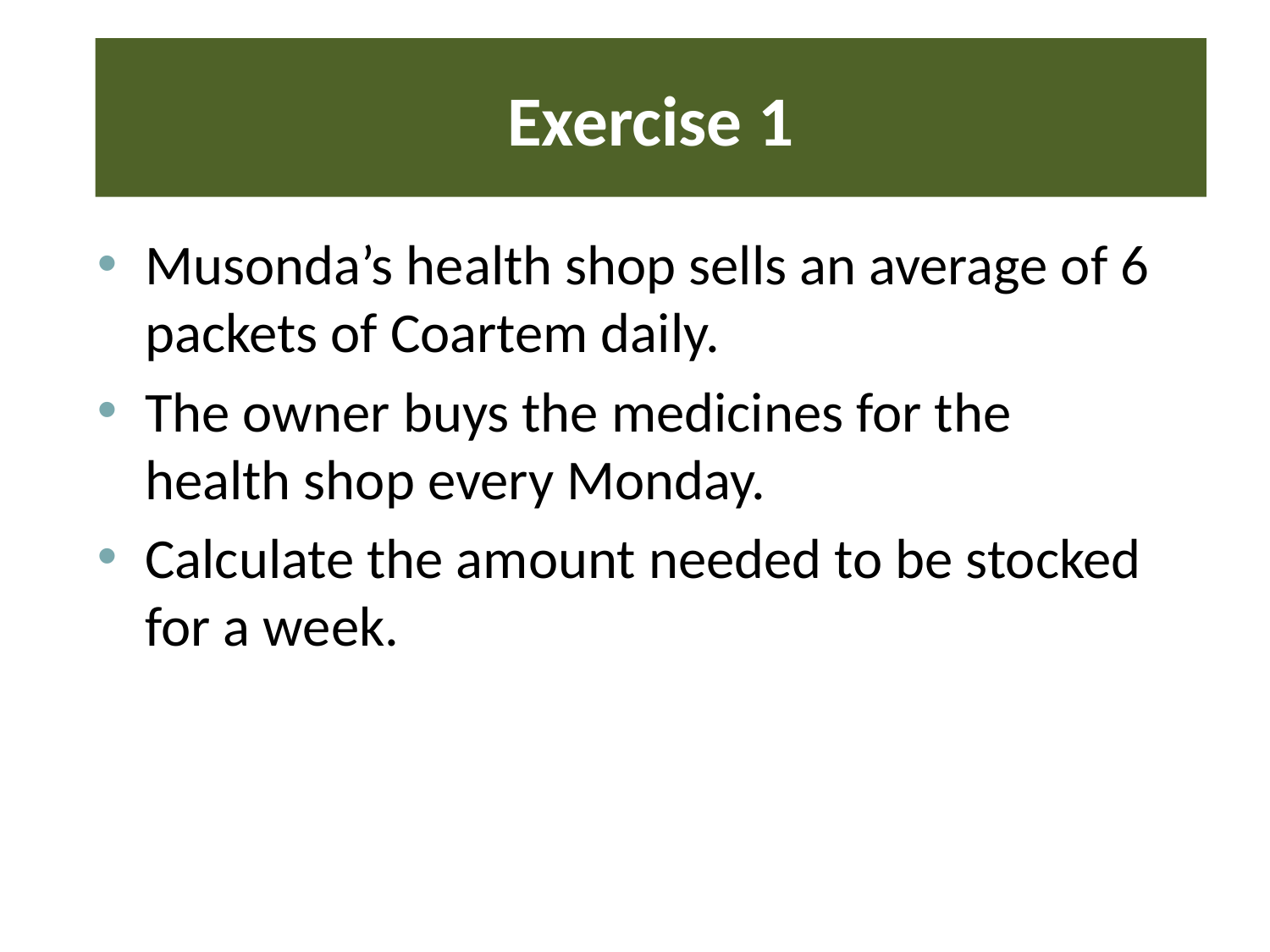

# Exercise 1
Musonda’s health shop sells an average of 6 packets of Coartem daily.
The owner buys the medicines for the health shop every Monday.
Calculate the amount needed to be stocked for a week.